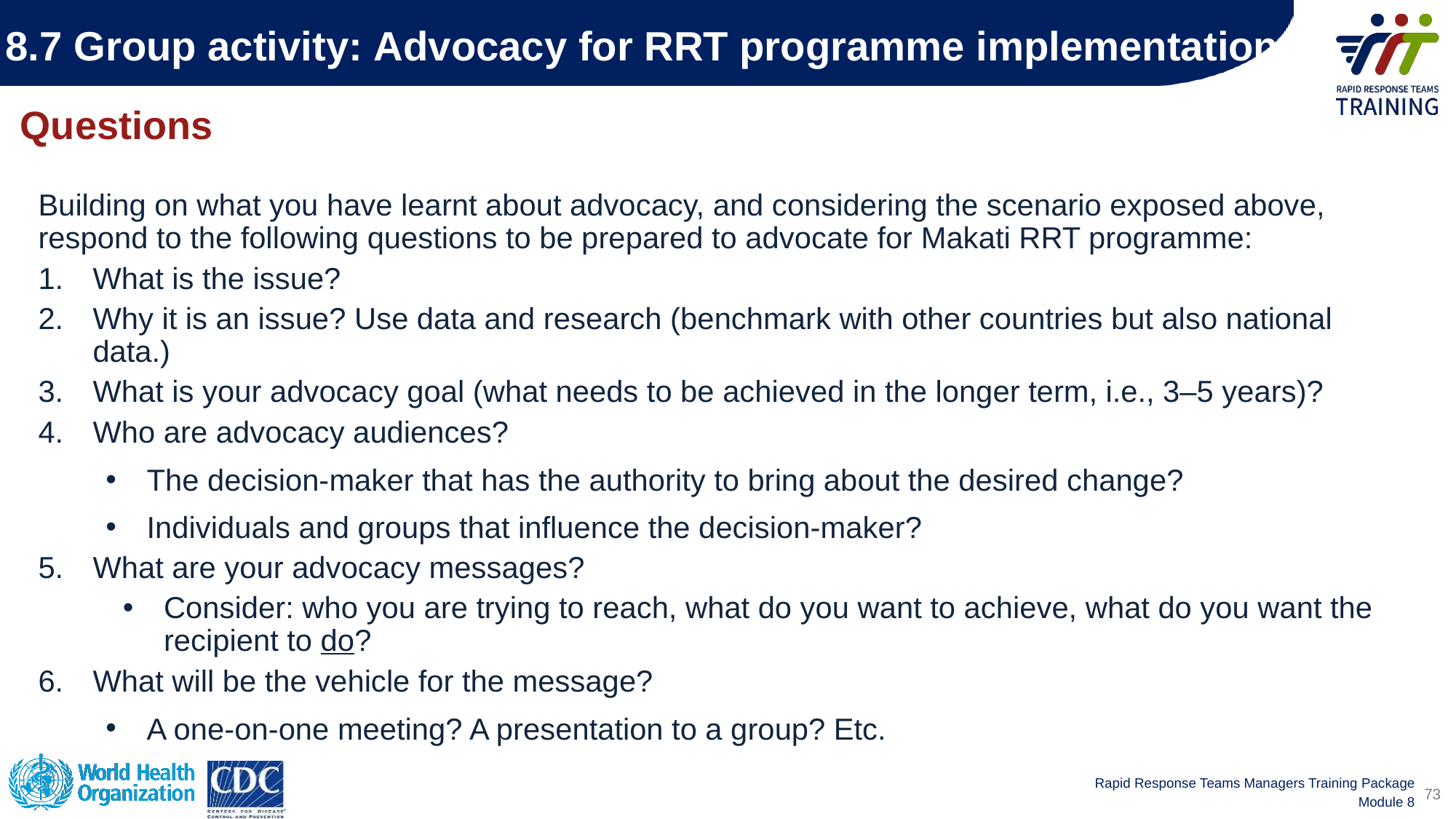

8.7 Group activity: Advocacy for RRT programme implementation  ​
# Questions
Building on what you have learnt about advocacy, and considering the scenario exposed above, respond to the following questions to be prepared to advocate for Makati RRT programme:
What is the issue?
Why it is an issue? Use data and research (benchmark with other countries but also national data.)
What is your advocacy goal (what needs to be achieved in the longer term, i.e., 3–5 years)?
Who are advocacy audiences?
The decision-maker that has the authority to bring about the desired change?
Individuals and groups that influence the decision-maker?
What are your advocacy messages?
Consider: who you are trying to reach, what do you want to achieve, what do you want the recipient to do?
What will be the vehicle for the message?
A one-on-one meeting? A presentation to a group? Etc.

73